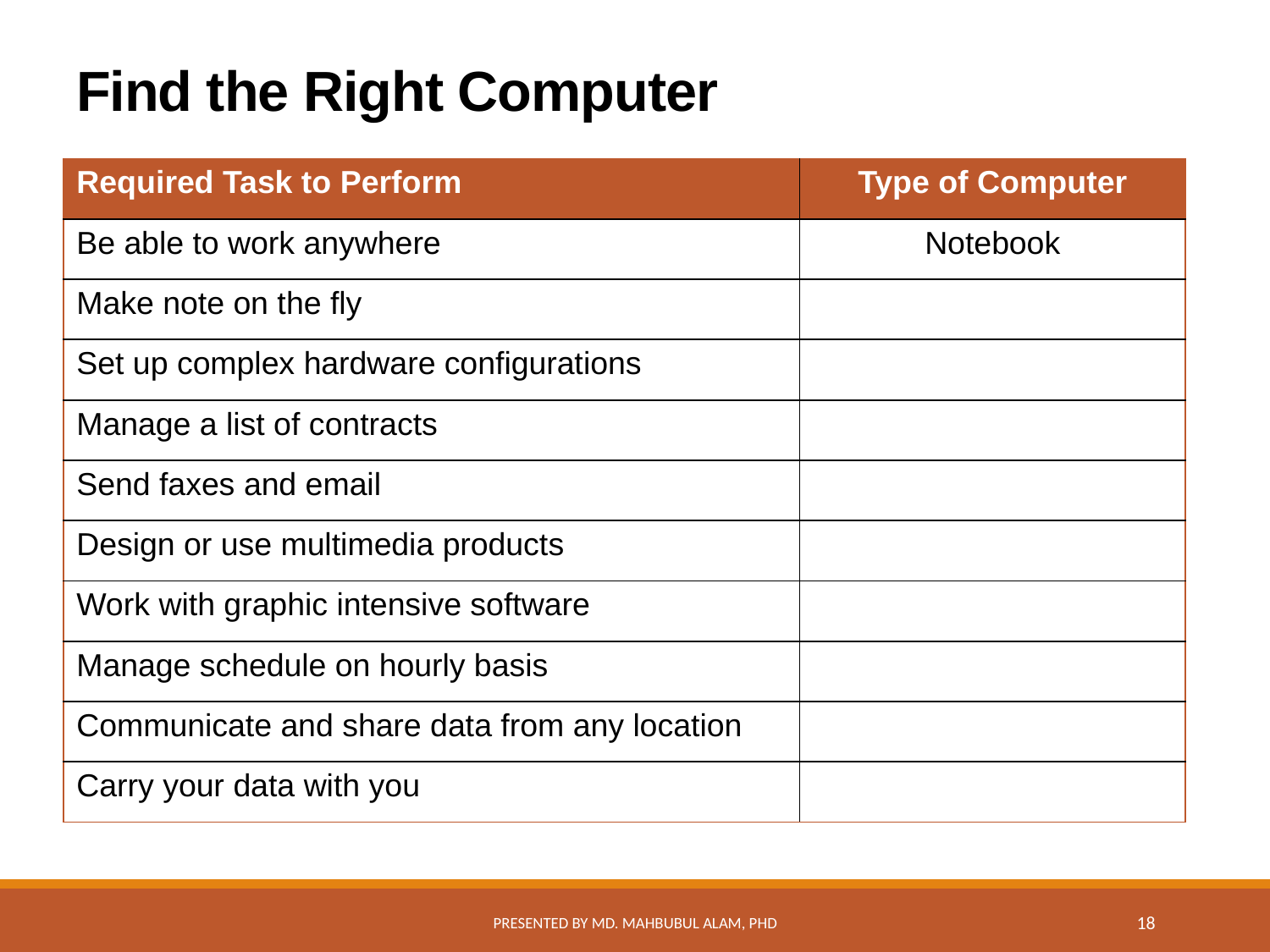

# Find the Right Computer
| Required Task to Perform | Type of Computer |
| --- | --- |
| Be able to work anywhere | Notebook |
| Make note on the fly |  |
| Set up complex hardware configurations |  |
| Manage a list of contracts |  |
| Send faxes and email |  |
| Design or use multimedia products |  |
| Work with graphic intensive software |  |
| Manage schedule on hourly basis |  |
| Communicate and share data from any location |  |
| Carry your data with you |  |
Presented by Md. Mahbubul Alam, PhD
18